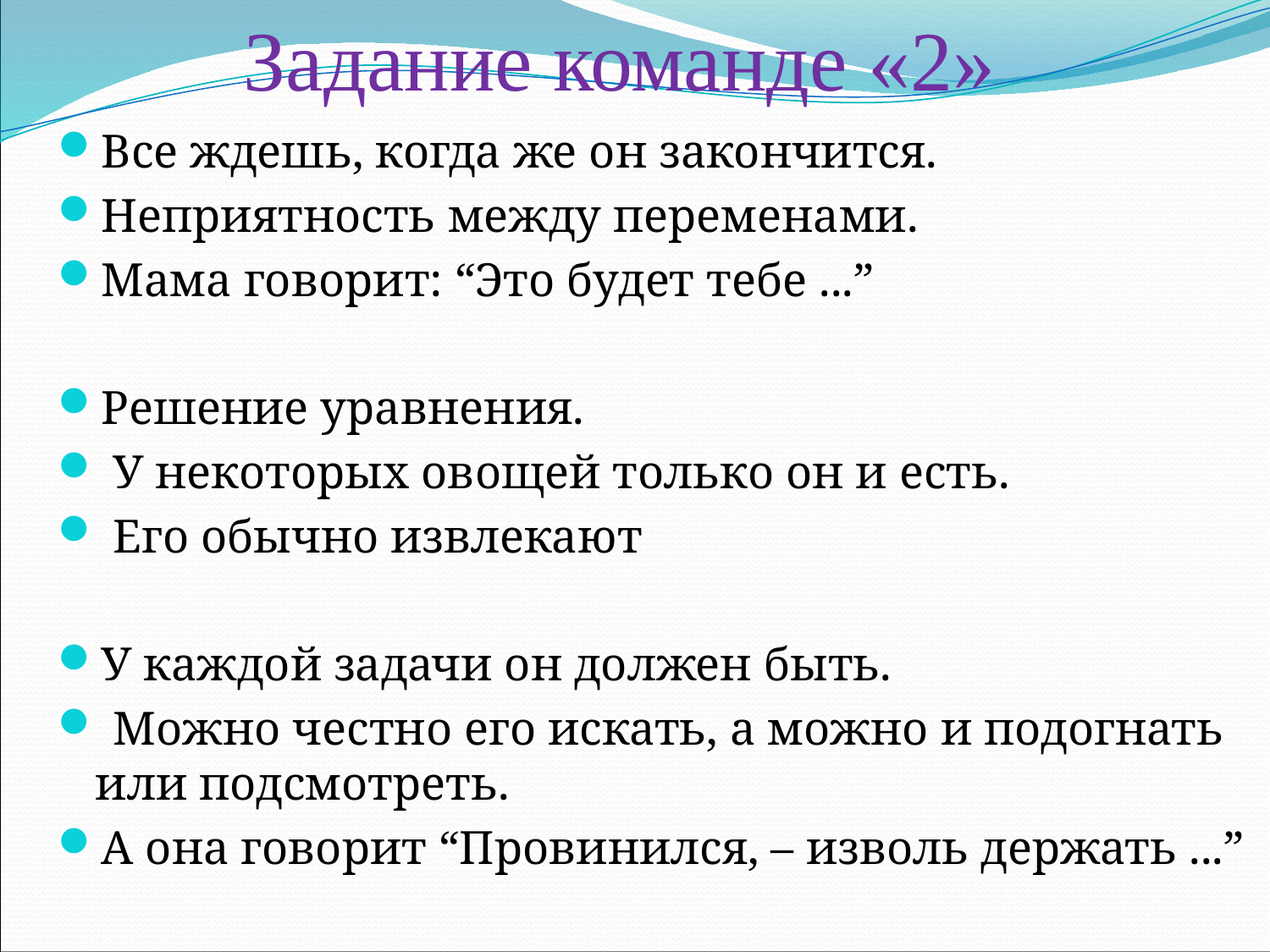

Задание команде «2»

Все ждешь, когда же он закончится.
Неприятность между переменами.
Мама говорит: “Это будет тебе ...”

Решение уравнения.
 У некоторых овощей только он и есть.
 Его обычно извлекают

У каждой задачи он должен быть.
 Можно честно его искать, а можно и подогнать или подсмотреть.
А она говорит “Провинился, – изволь держать ...”